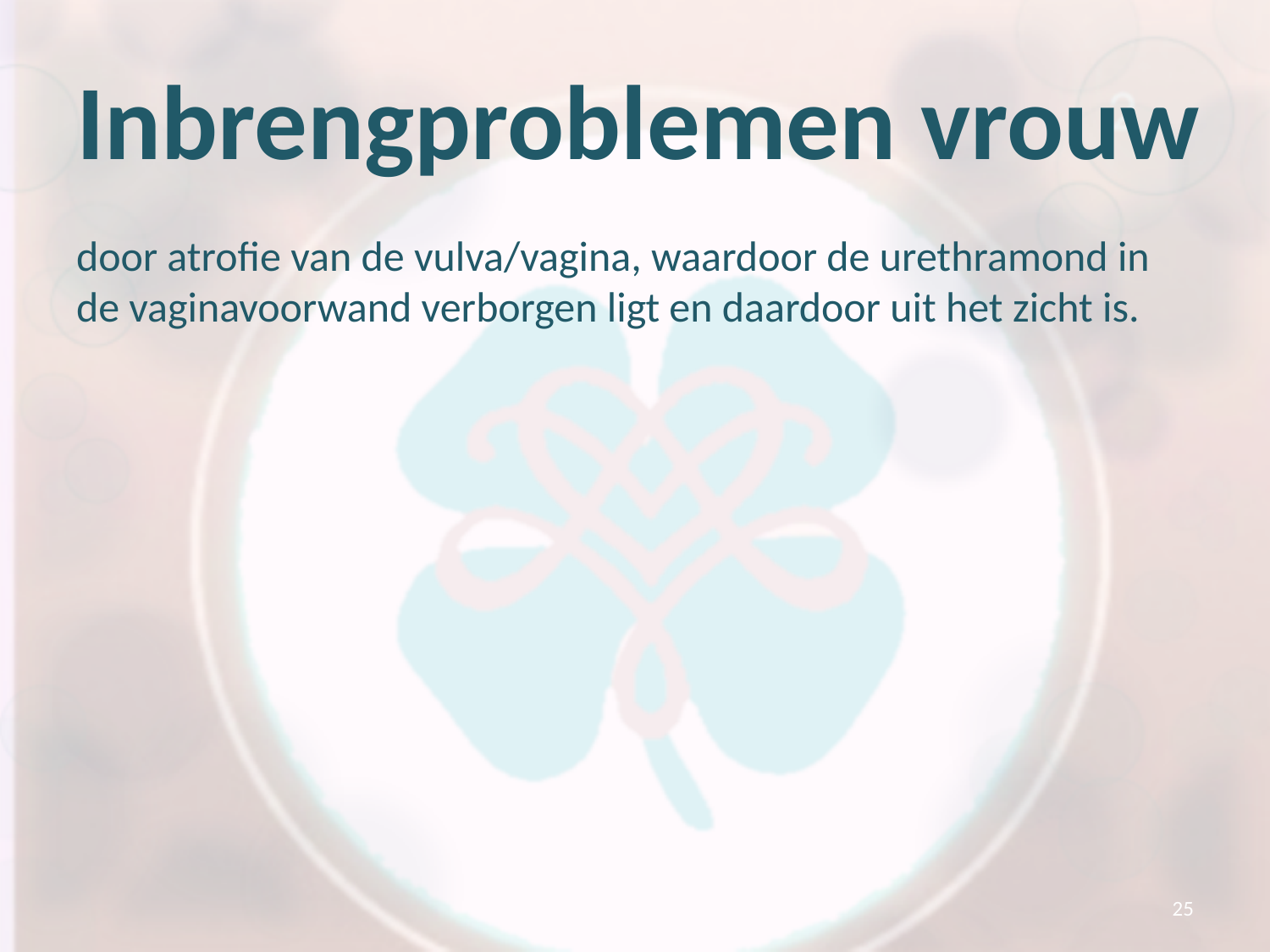

# Inbrengproblemen vrouw
door atrofie van de vulva/vagina, waardoor de urethramond in de vaginavoorwand verborgen ligt en daardoor uit het zicht is.

25